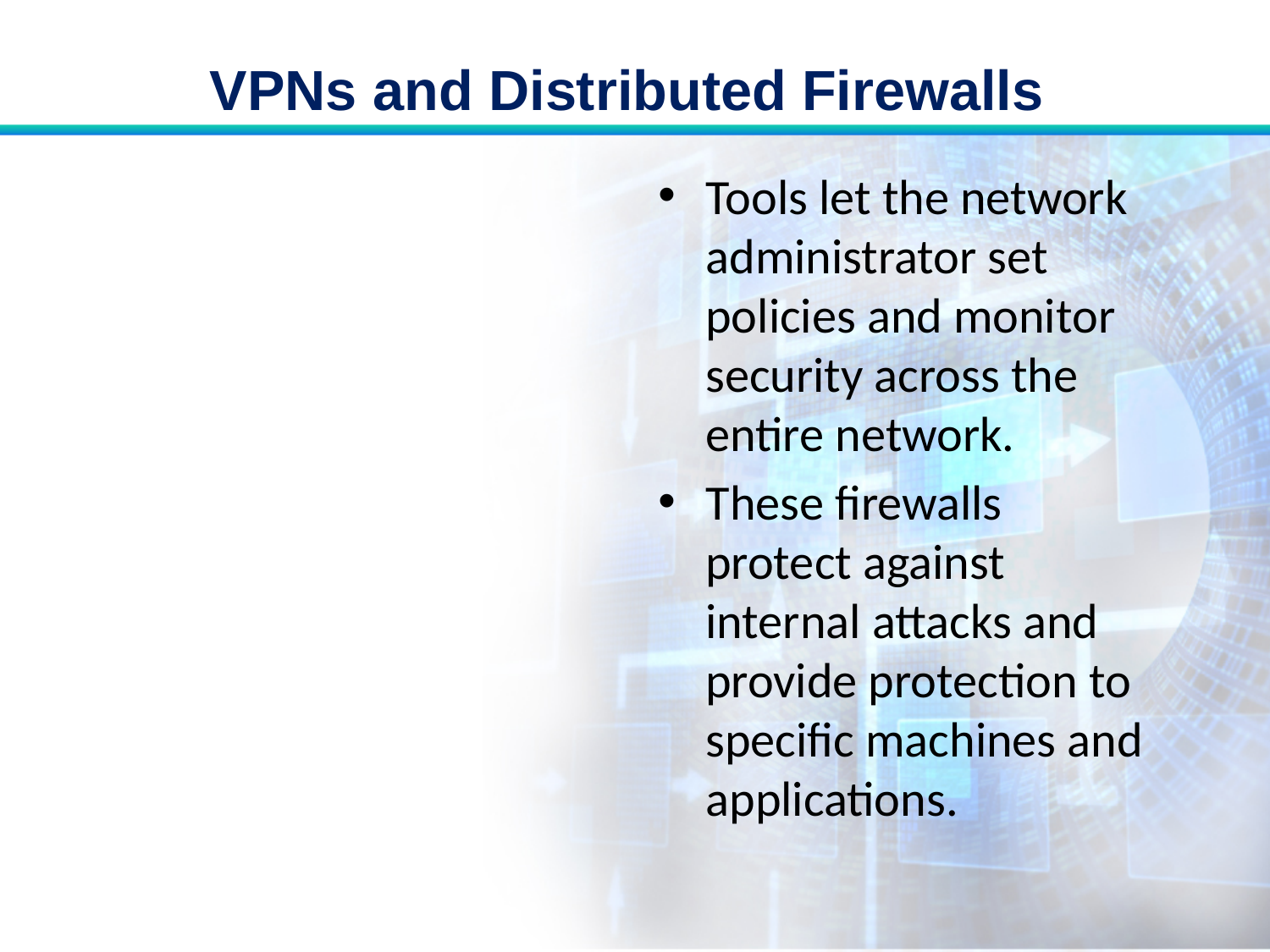

# VPNs and Distributed Firewalls
Tools let the network  administrator set policies and monitor security across the entire network.
These firewalls protect against internal attacks and provide protection to specific machines and applications.